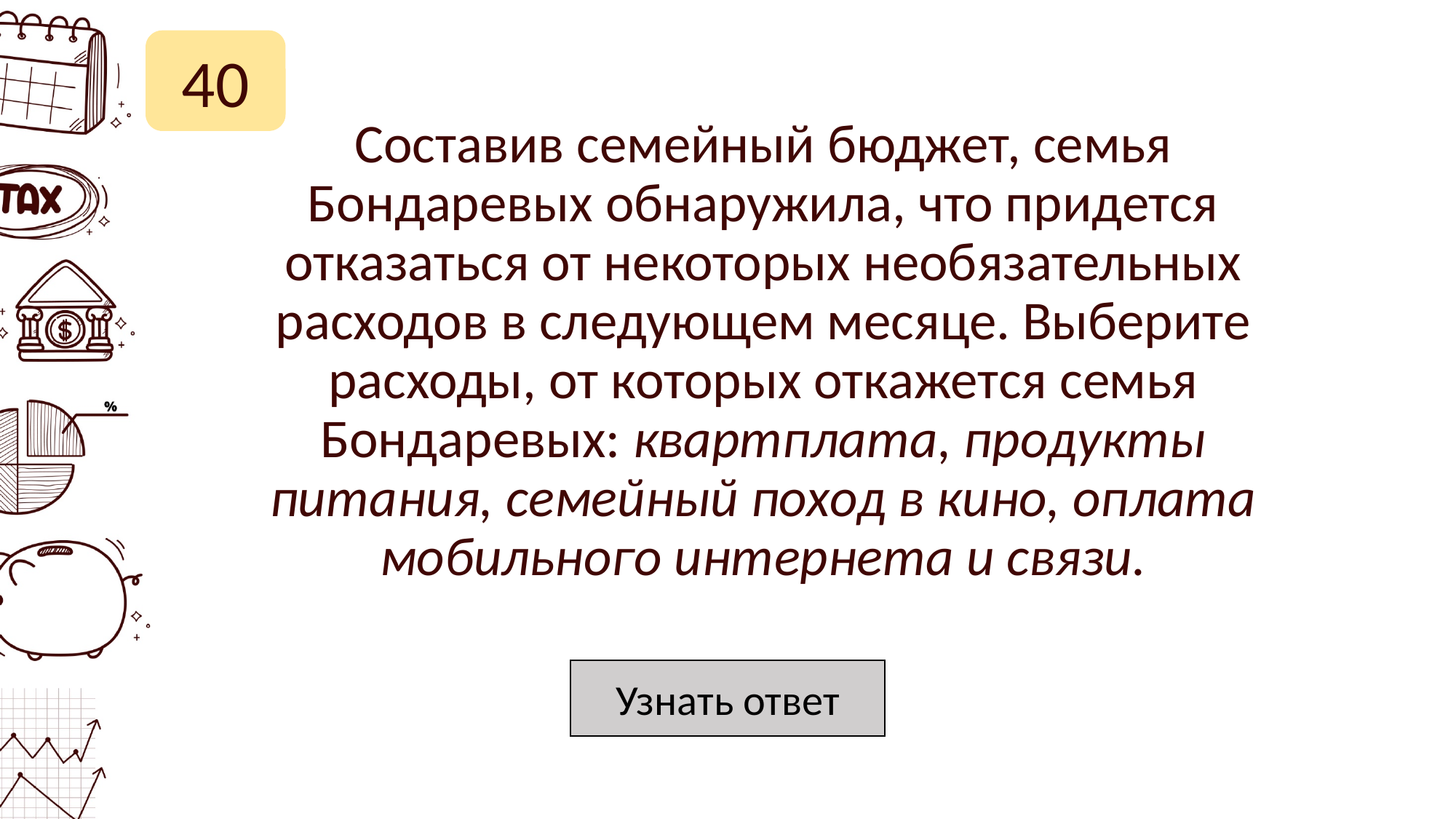

40
# Составив семейный бюджет, семья Бондаревых обнаружила, что придется отказаться от некоторых необязательных расходов в следующем месяце. Выберите расходы, от которых откажется семья Бондаревых: квартплата, продукты питания, семейный поход в кино, оплата мобильного интернета и связи.